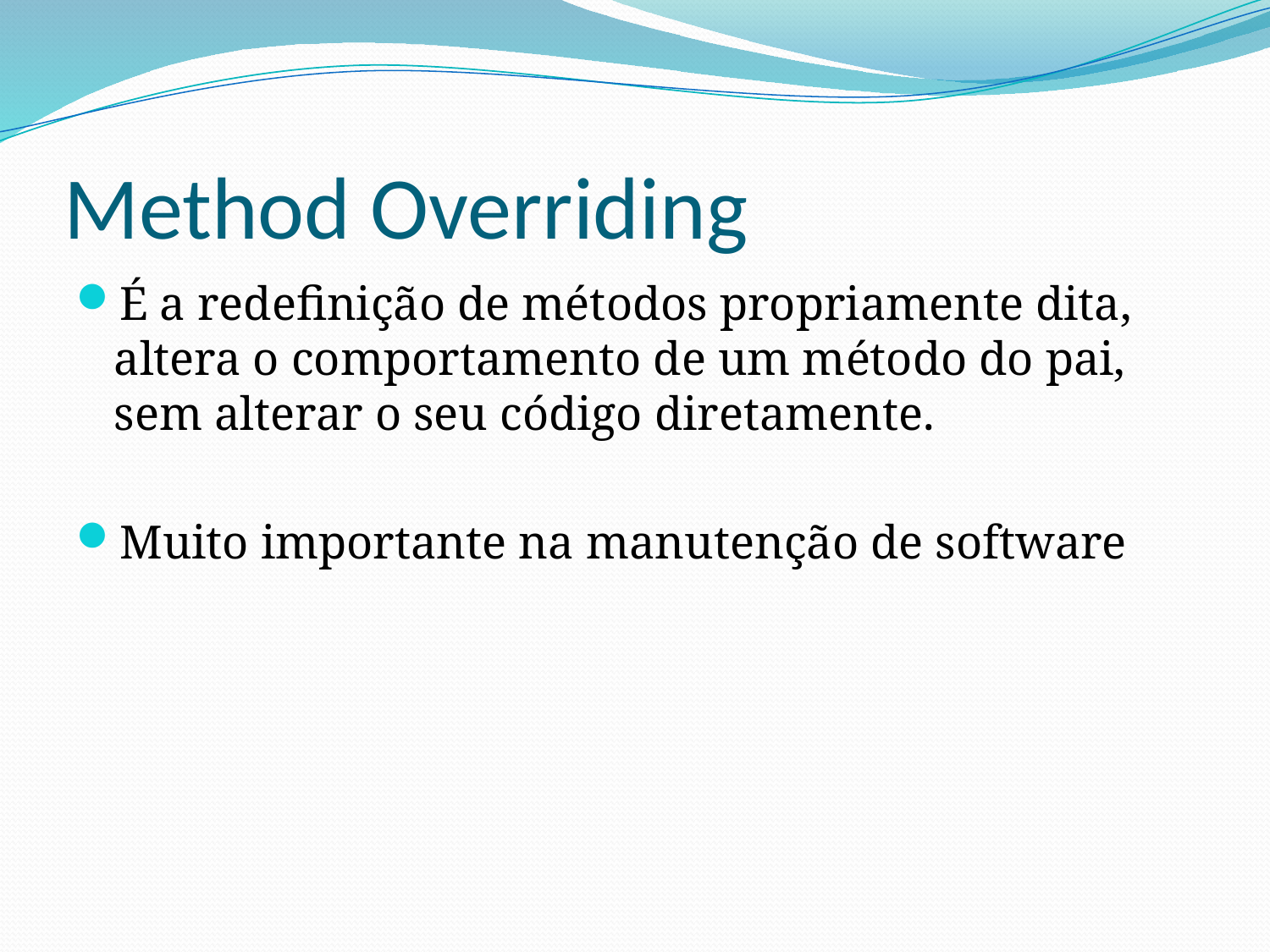

# Method Overriding
É a redefinição de métodos propriamente dita, altera o comportamento de um método do pai, sem alterar o seu código diretamente.

Muito importante na manutenção de software